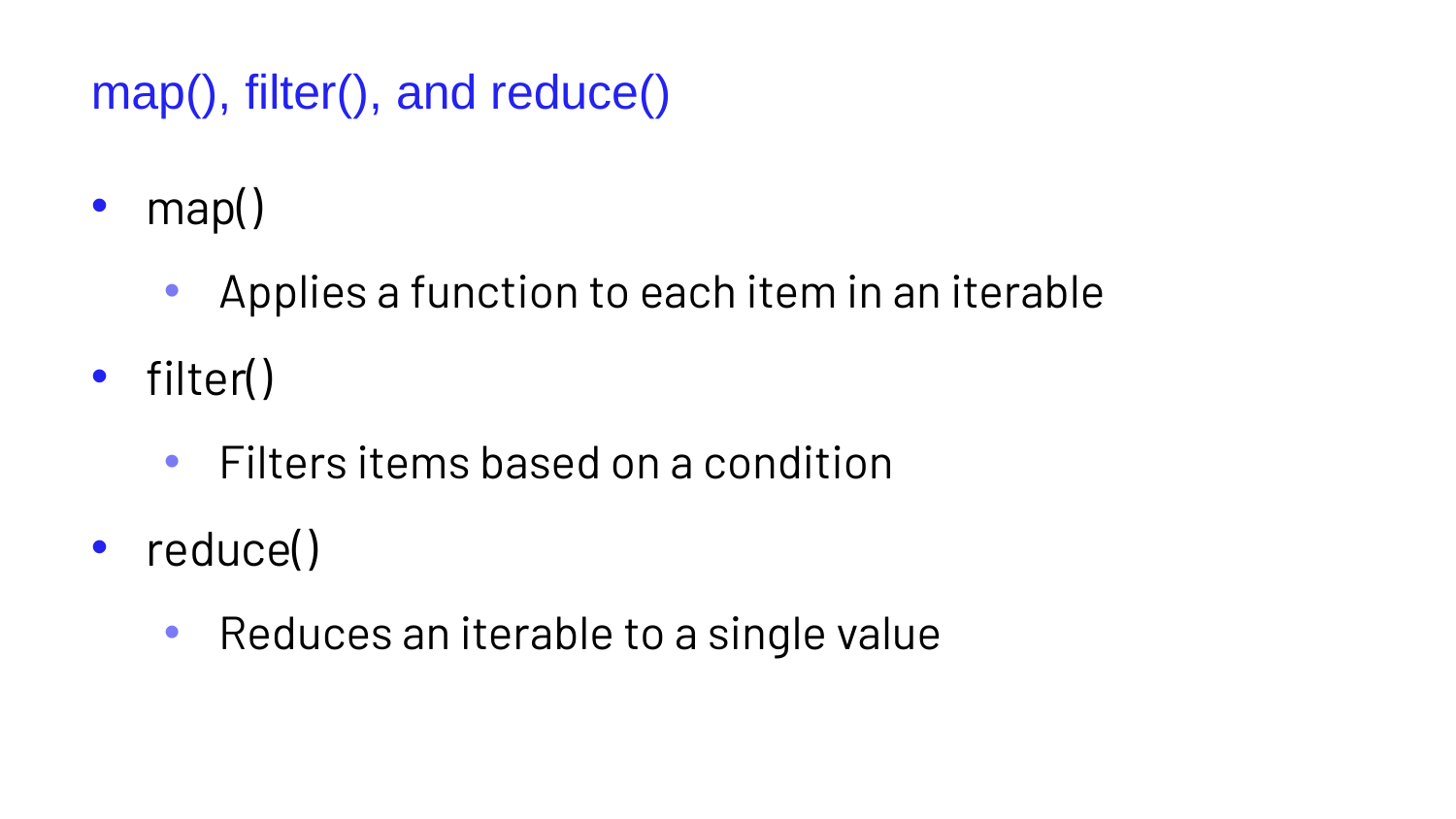

map(), filter(), and reduce()
map()
Applies a function to each item in an iterable
filter()
Filters items based on a condition
reduce()
Reduces an iterable to a single value